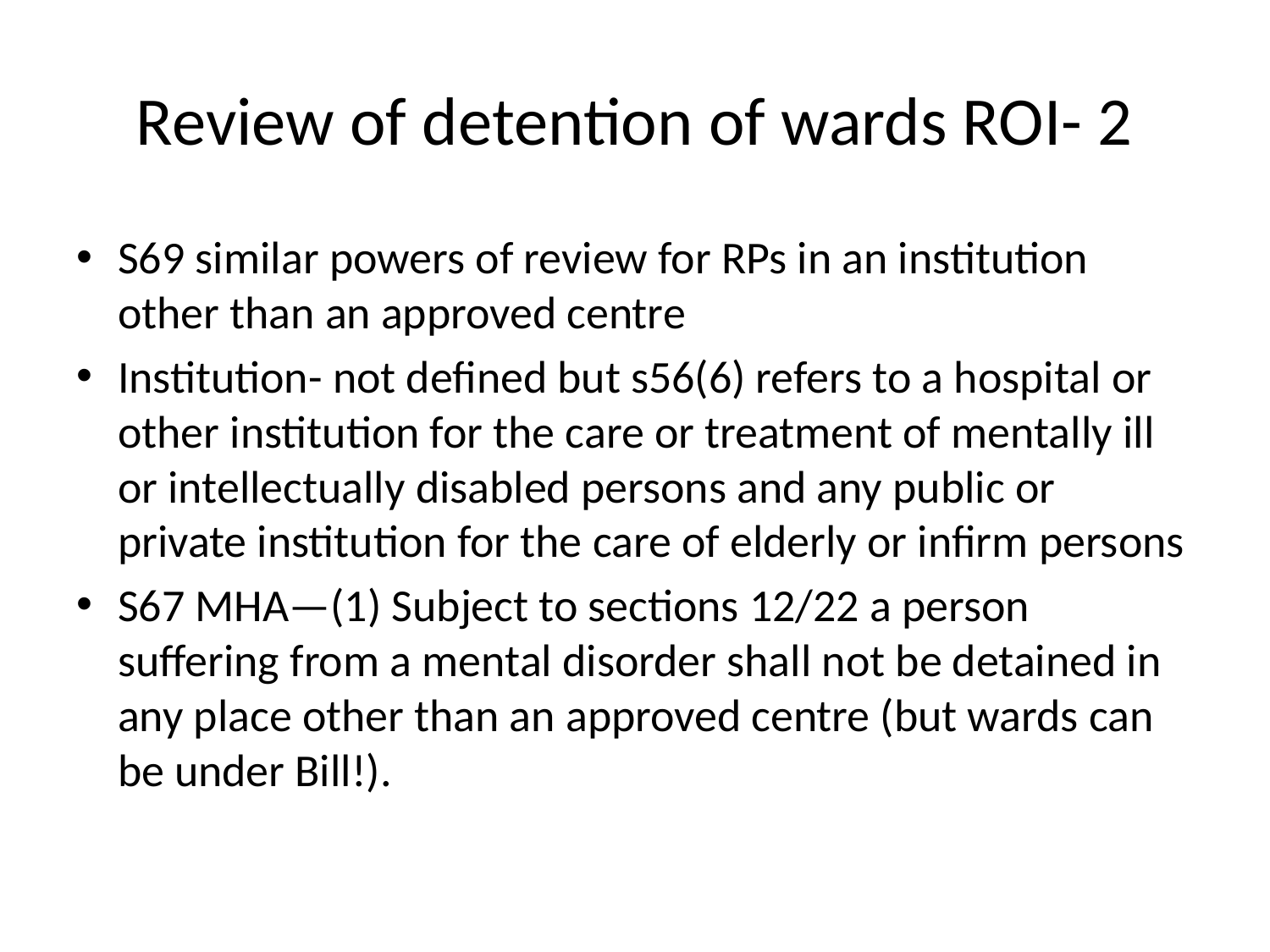

# Review of detention of wards ROI- 2
S69 similar powers of review for RPs in an institution other than an approved centre
Institution- not defined but s56(6) refers to a hospital or other institution for the care or treatment of mentally ill or intellectually disabled persons and any public or private institution for the care of elderly or infirm persons
S67 MHA—(1) Subject to sections 12/22 a person suffering from a mental disorder shall not be detained in any place other than an approved centre (but wards can be under Bill!).